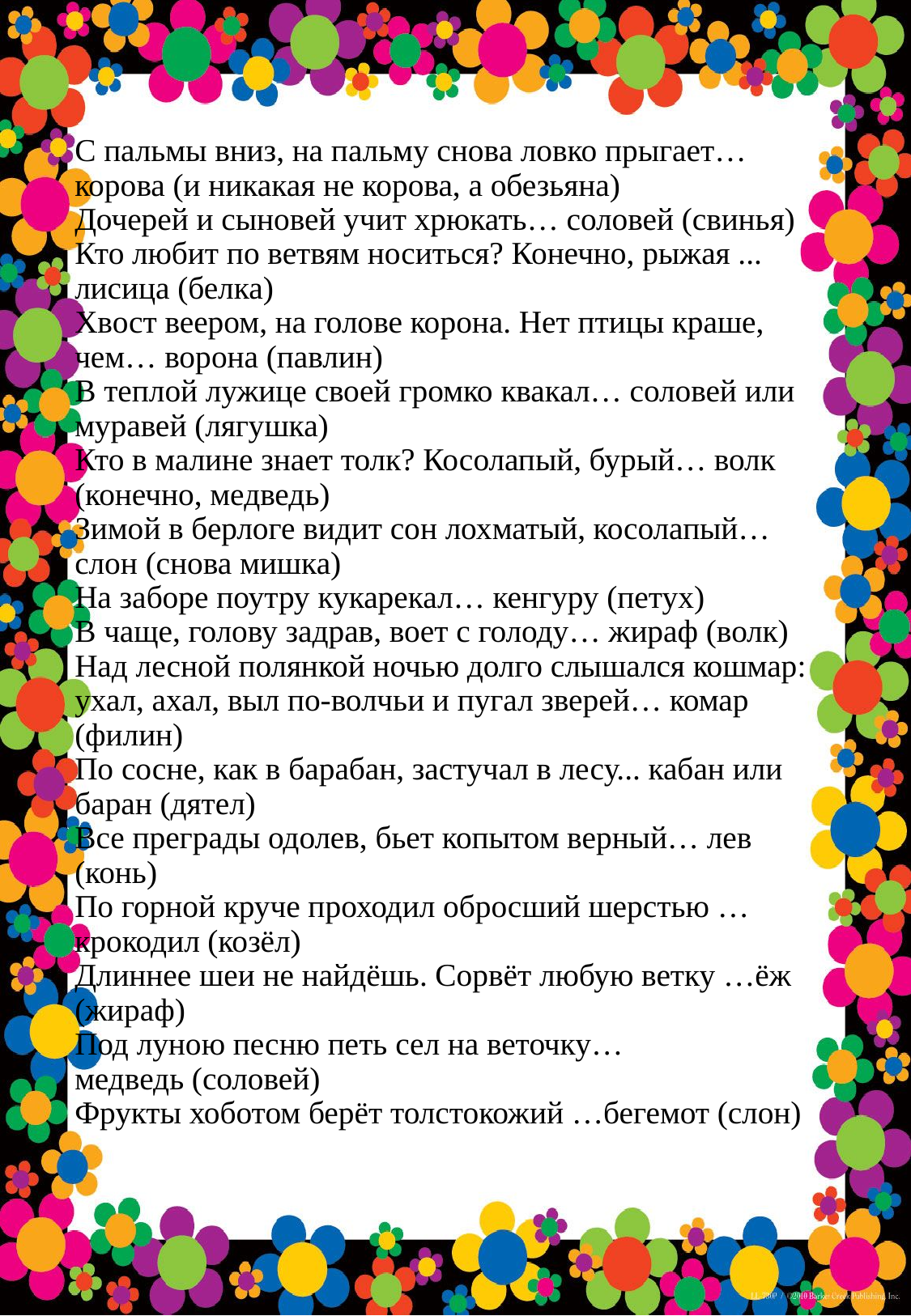

# С пальмы вниз, на пальму снова ловко прыгает… корова (и никакая не корова, а обезьяна)  Дочерей и сыновей учит хрюкать… соловей (свинья)  Кто любит по ветвям носиться? Конечно, рыжая ... лисица (белка)  Хвост веером, на голове корона. Нет птицы краше, чем… ворона (павлин)  В теплой лужице своей громко квакал… соловей или муравей (лягушка)  Кто в малине знает толк? Косолапый, бурый… волк (конечно, медведь)  Зимой в берлоге видит сон лохматый, косолапый… слон (снова мишка)  На заборе поутру кукарекал… кенгуру (петух)  В чаще, голову задрав, воет с голоду… жираф (волк)  Над лесной полянкой ночью долго слышался кошмар:  ухал, ахал, выл по-волчьи и пугал зверей… комар (филин)  По сосне, как в барабан, застучал в лесу... кабан или баран (дятел)  Все преграды одолев, бьет копытом верный… лев (конь)  По горной круче проходил обросший шерстью …крокодил (козёл) Длиннее шеи не найдёшь. Сорвёт любую ветку …ёж (жираф) Под луною песню петь сел на веточку…медведь (соловей) Фрукты хоботом берёт толстокожий …бегемот (слон)